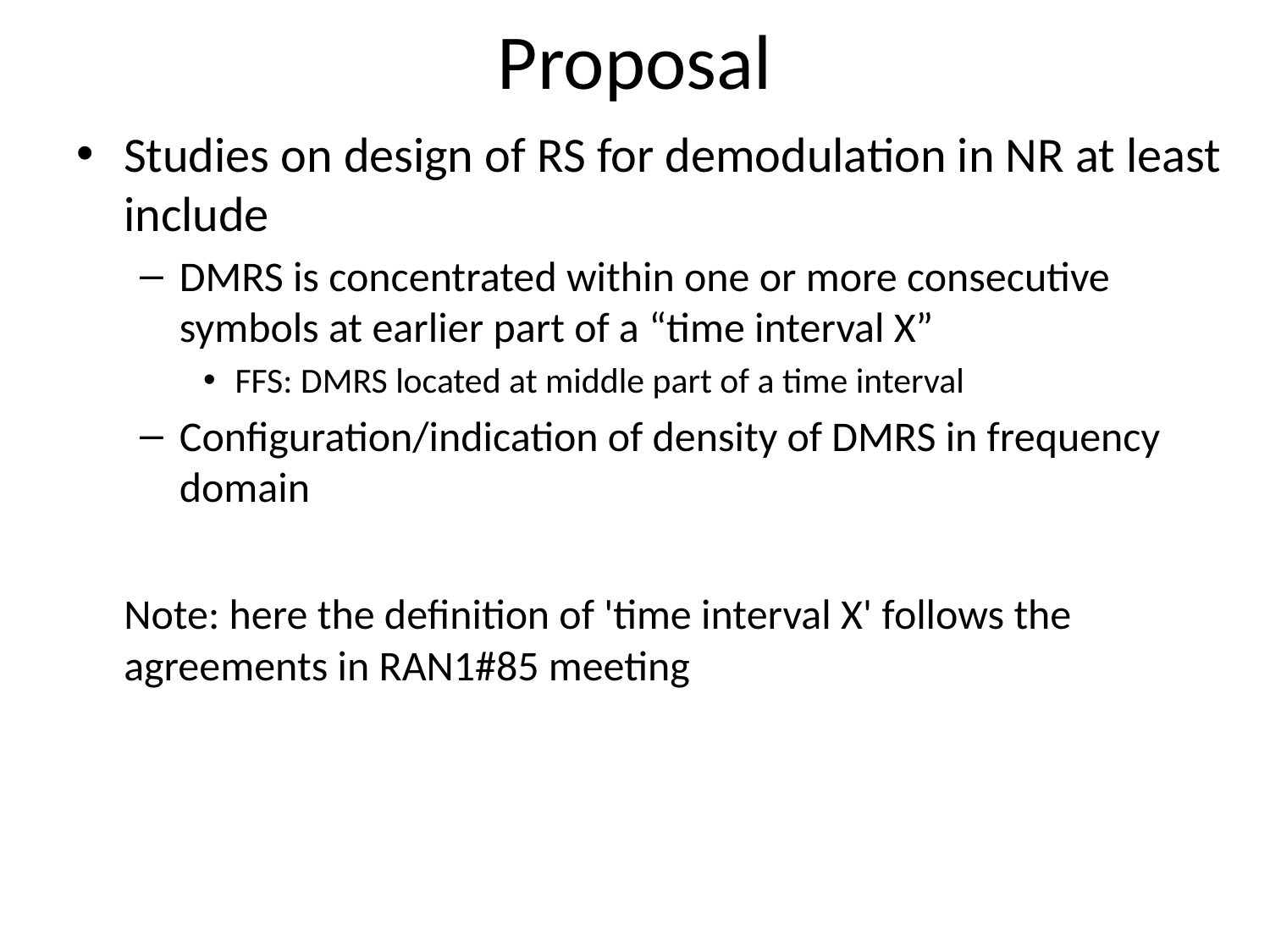

# Proposal
Studies on design of RS for demodulation in NR at least include
DMRS is concentrated within one or more consecutive symbols at earlier part of a “time interval X”
FFS: DMRS located at middle part of a time interval
Configuration/indication of density of DMRS in frequency domain

	Note: here the definition of 'time interval X' follows the agreements in RAN1#85 meeting